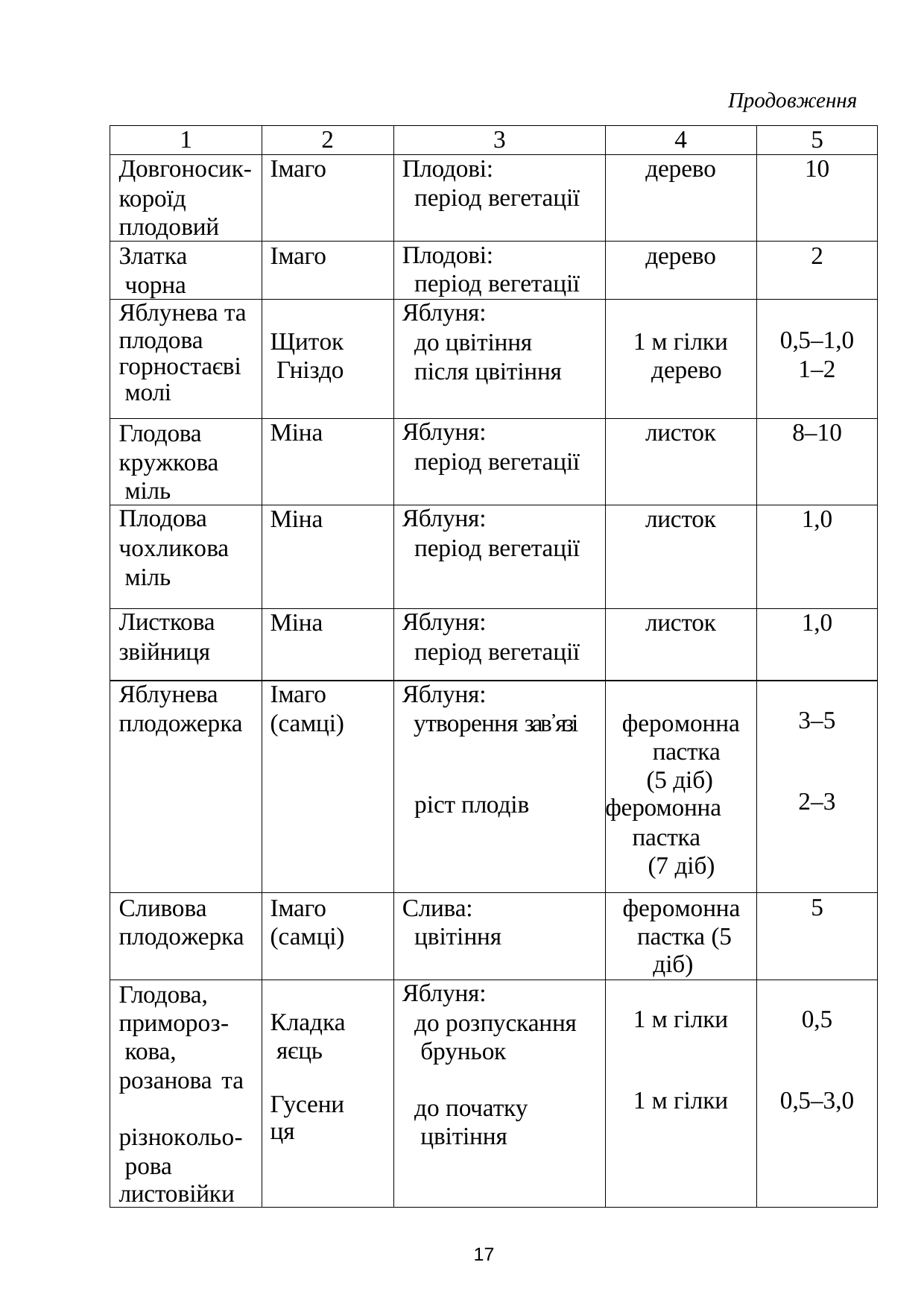

Продовження
| 1 | 2 | 3 | 4 | 5 |
| --- | --- | --- | --- | --- |
| Довгоносик- короїд плодовий | Імаго | Плодові: період вегетації | дерево | 10 |
| Златка чорна | Імаго | Плодові: період вегетації | дерево | 2 |
| Яблунева та плодова горностаєві молі | Щиток Гніздо | Яблуня: до цвітіння після цвітіння | 1 м гілки дерево | 0,5–1,0 1–2 |
| Глодова кружкова міль | Міна | Яблуня: період вегетації | листок | 8–10 |
| Плодова чохликова міль | Міна | Яблуня: період вегетації | листок | 1,0 |
| Листкова звійниця | Міна | Яблуня: період вегетації | листок | 1,0 |
| Яблунева плодожерка | Імаго (самці) | Яблуня: утворення зав᾿язі ріст плодів | феромонна пастка (5 діб) феромонна пастка (7 діб) | 3–5 2–3 |
| Сливова плодожерка | Імаго (самці) | Слива: цвітіння | феромонна пастка (5 діб) | 5 |
| Глодова, примороз- кова, розанова та різнокольо- рова листовійки | Кладка яєць Гусениця | Яблуня: до розпускання бруньок до початку цвітіння | 1 м гілки 1 м гілки | 0,5 0,5–3,0 |
17